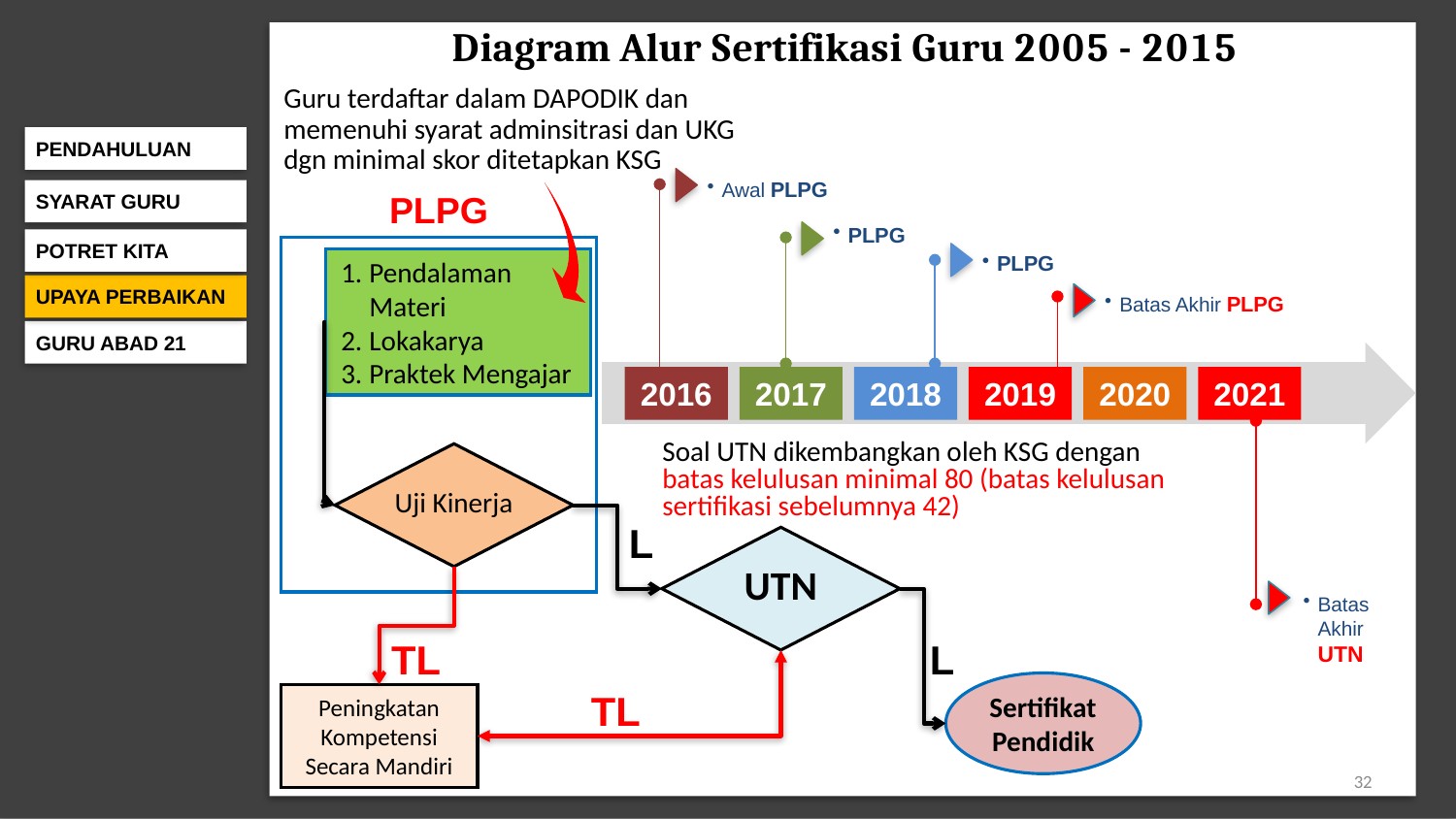

Diagram Alur Sertifikasi Guru 2005 - 2015
Guru terdaftar dalam DAPODIK dan memenuhi syarat adminsitrasi dan UKG dgn minimal skor ditetapkan KSG
PENDAHULUAN

Awal PLPG

SYARAT GURU
PLPG

PLPG

POTRET KITA

Pendalaman Materi
Lokakarya
Praktek Mengajar
Uji Kinerja
PLPG

UPAYA PERBAIKAN
Batas Akhir PLPG

GURU ABAD 21

2016
2017
2018
2019
2020
2021
Soal UTN dikembangkan oleh KSG dengan batas kelulusan minimal 80 (batas kelulusan sertifikasi sebelumnya 42)
UNKP SMA
  4-6 April 2016

L
UTN
Batas Akhir UTN

TL
L
Sertifikat Pendidik
TL
Peningkatan Kompetensi Secara Mandiri